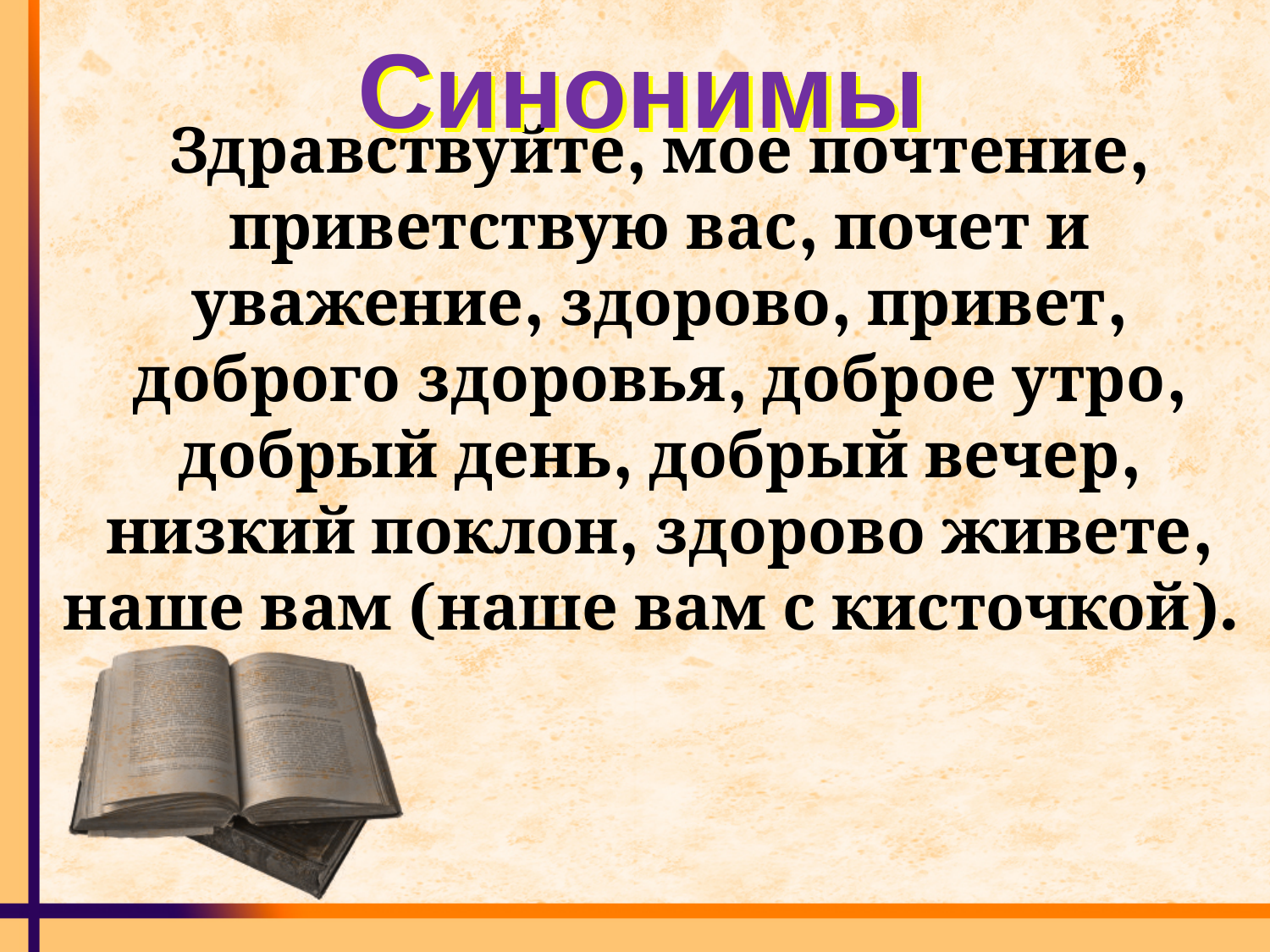

Синонимы
Здравствуйте, мое почтение, приветствую вас, почет и уважение, здорово, привет, доброго здоровья, доброе утро, добрый день, добрый вечер, низкий поклон, здорово живете, наше вам (наше вам с кисточкой).